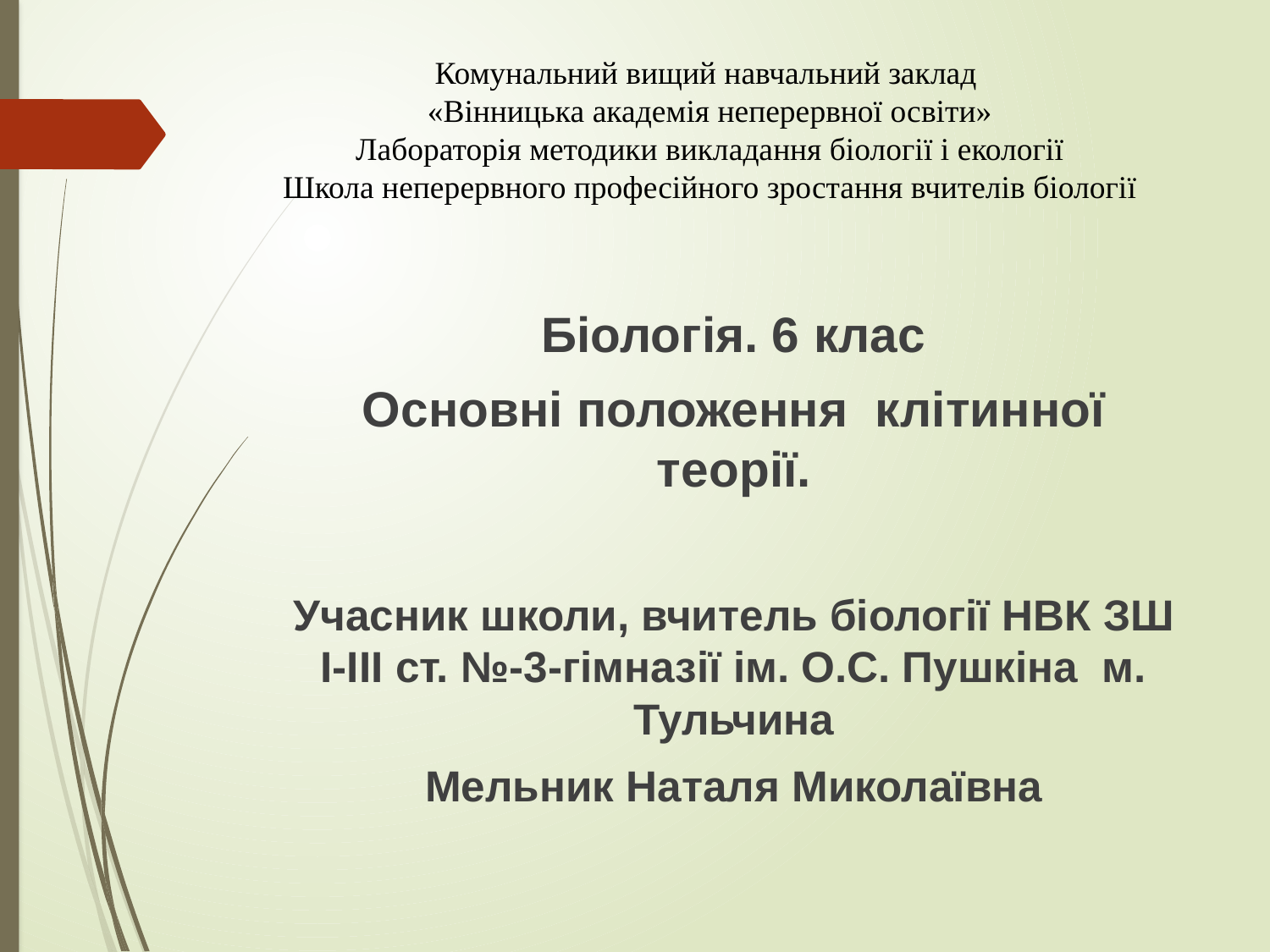

# Комунальний вищий навчальний заклад «Вінницька академія неперервної освіти» Лабораторія методики викладання біології і екології Школа неперервного професійного зростання вчителів біології
Біологія. 6 клас
Основні положення  клітинної теорії.

Учасник школи, вчитель біології НВК ЗШ I-III ст. №-3-гімназії ім. О.С. Пушкіна  м. Тульчина
Мельник Наталя Миколаївна